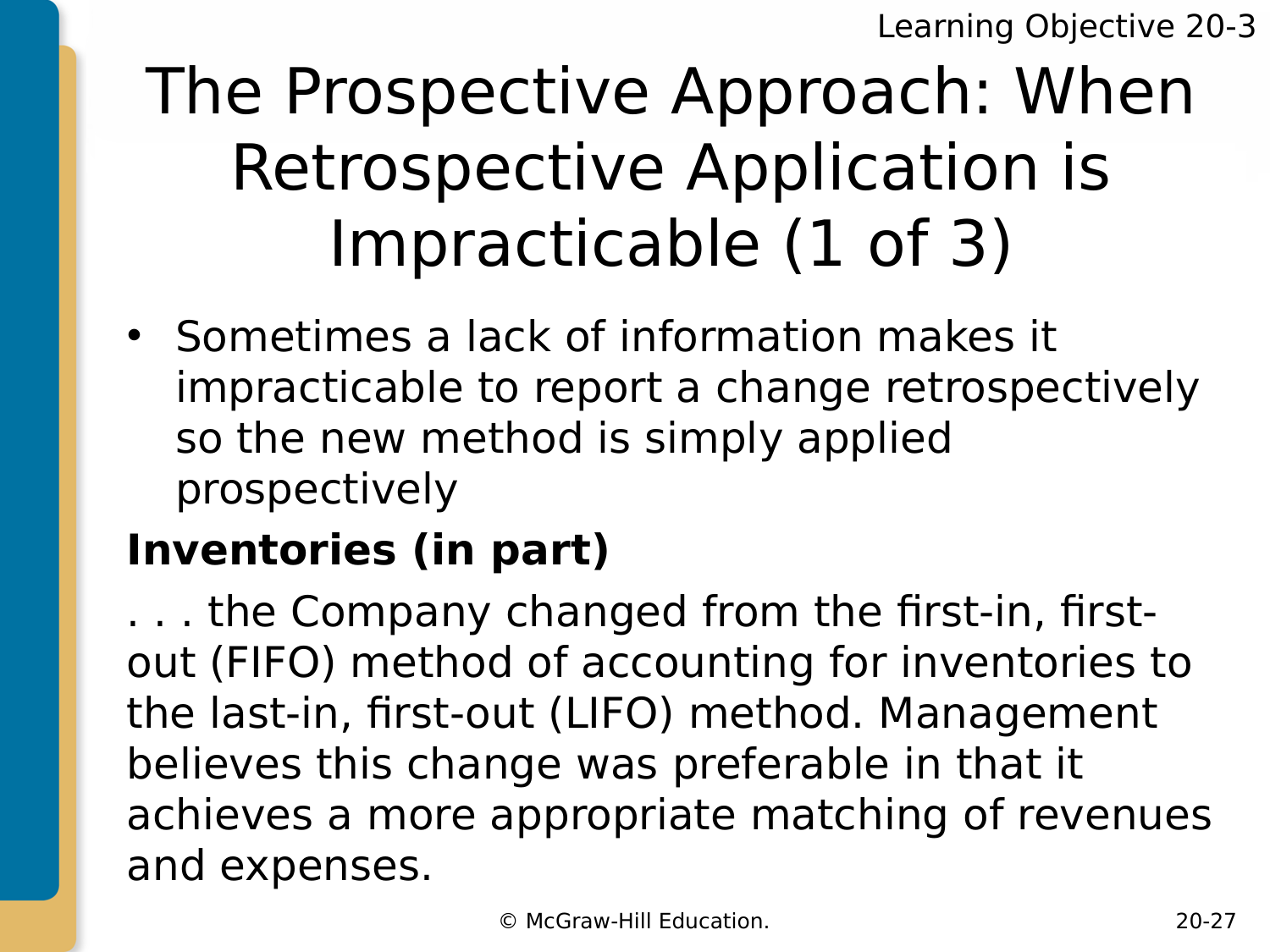

Learning Objective 20-3
# The Prospective Approach: When Retrospective Application is Impracticable (1 of 3)
Sometimes a lack of information makes it impracticable to report a change retrospectively so the new method is simply applied prospectively
Inventories (in part)
. . . the Company changed from the first-in, first-out (FIFO) method of accounting for inventories to the last-in, first-out (LIFO) method. Management believes this change was preferable in that it achieves a more appropriate matching of revenues and expenses.